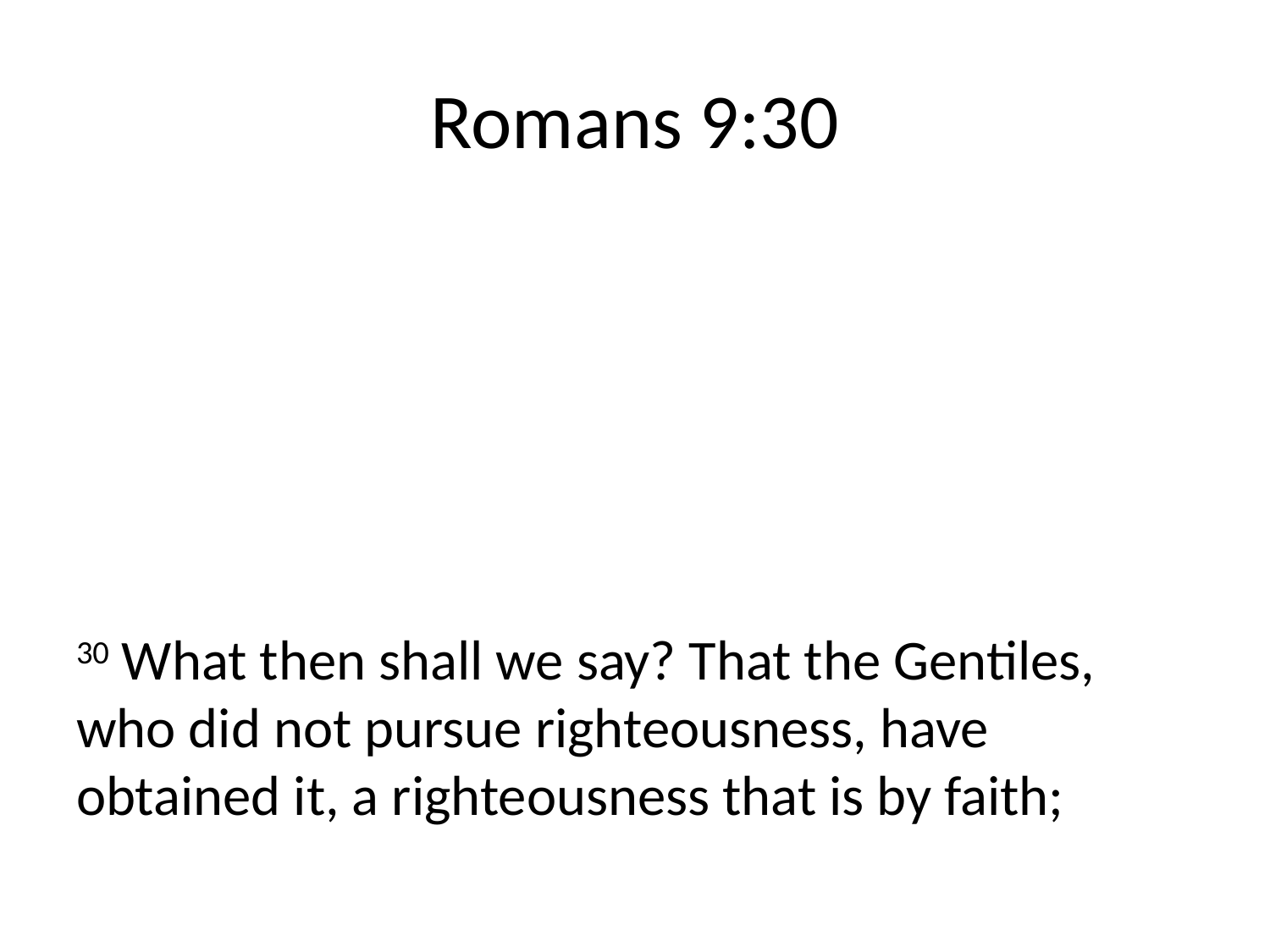

# Romans 9:30

30 What then shall we say? That the Gentiles, who did not pursue righteousness, have obtained it, a righteousness that is by faith;